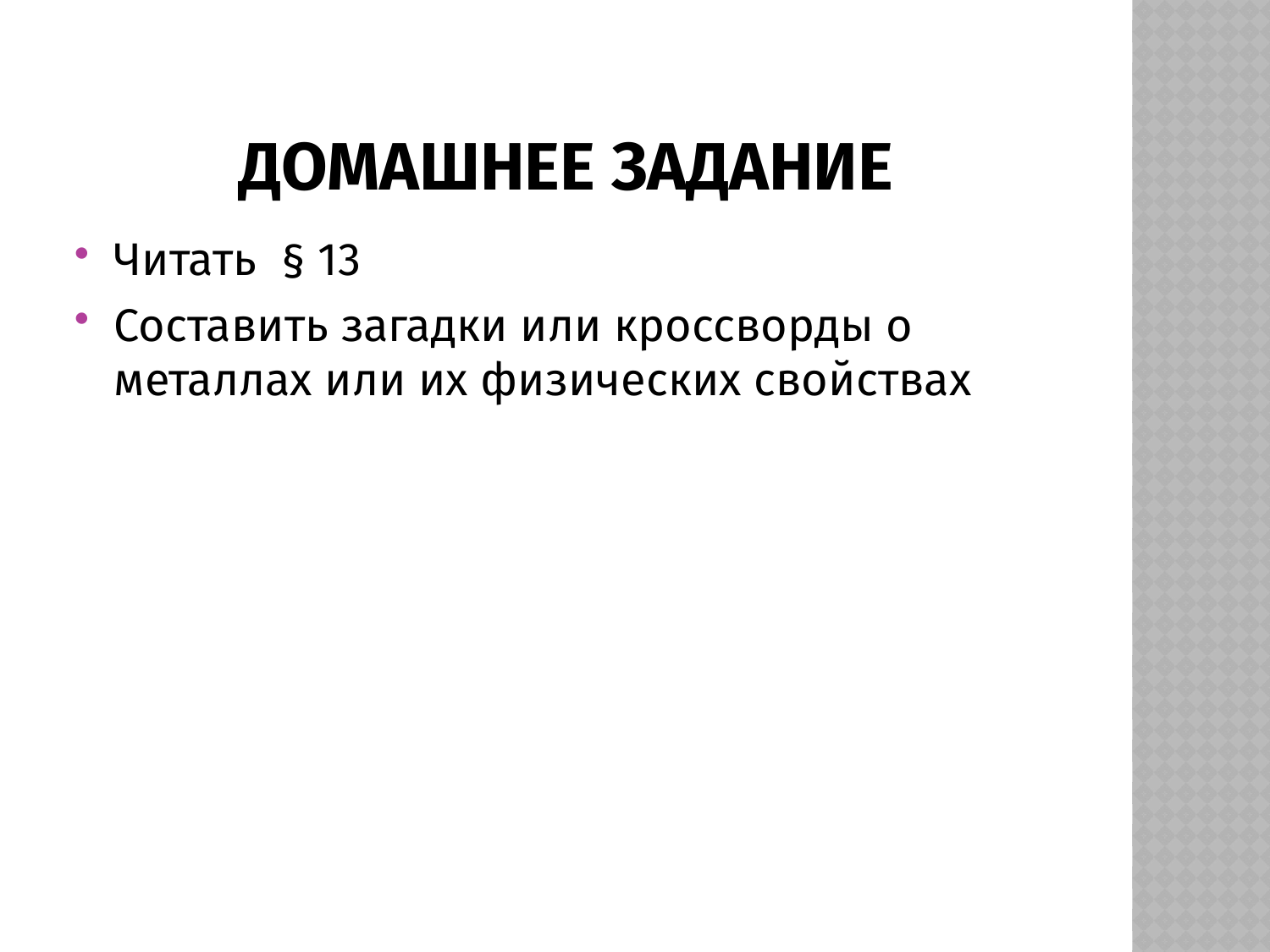

# домашнее задание
Читать  § 13
Составить загадки или кроссворды о металлах или их физических свойствах